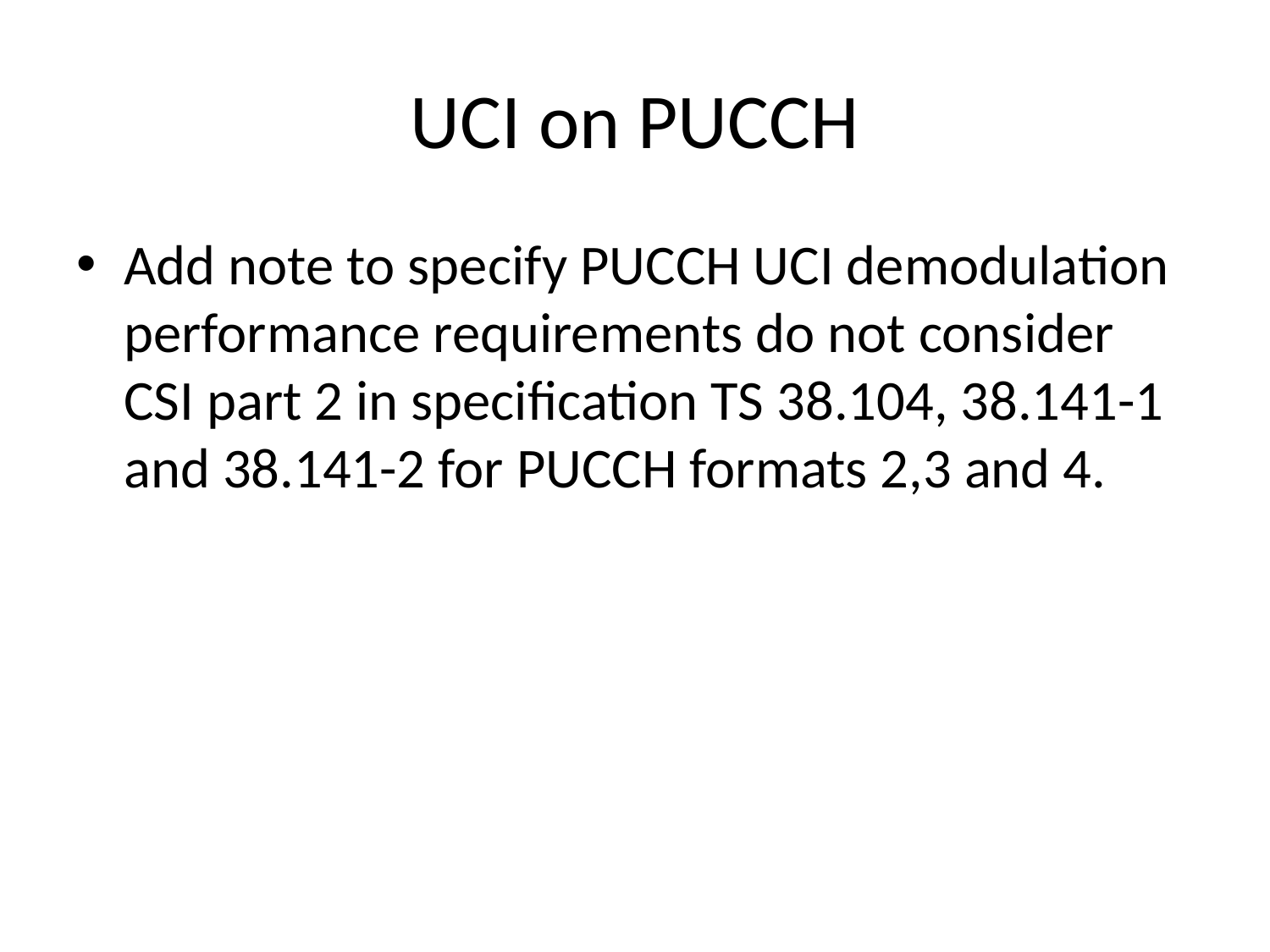

# UCI on PUCCH
Add note to specify PUCCH UCI demodulation performance requirements do not consider CSI part 2 in specification TS 38.104, 38.141-1 and 38.141-2 for PUCCH formats 2,3 and 4.